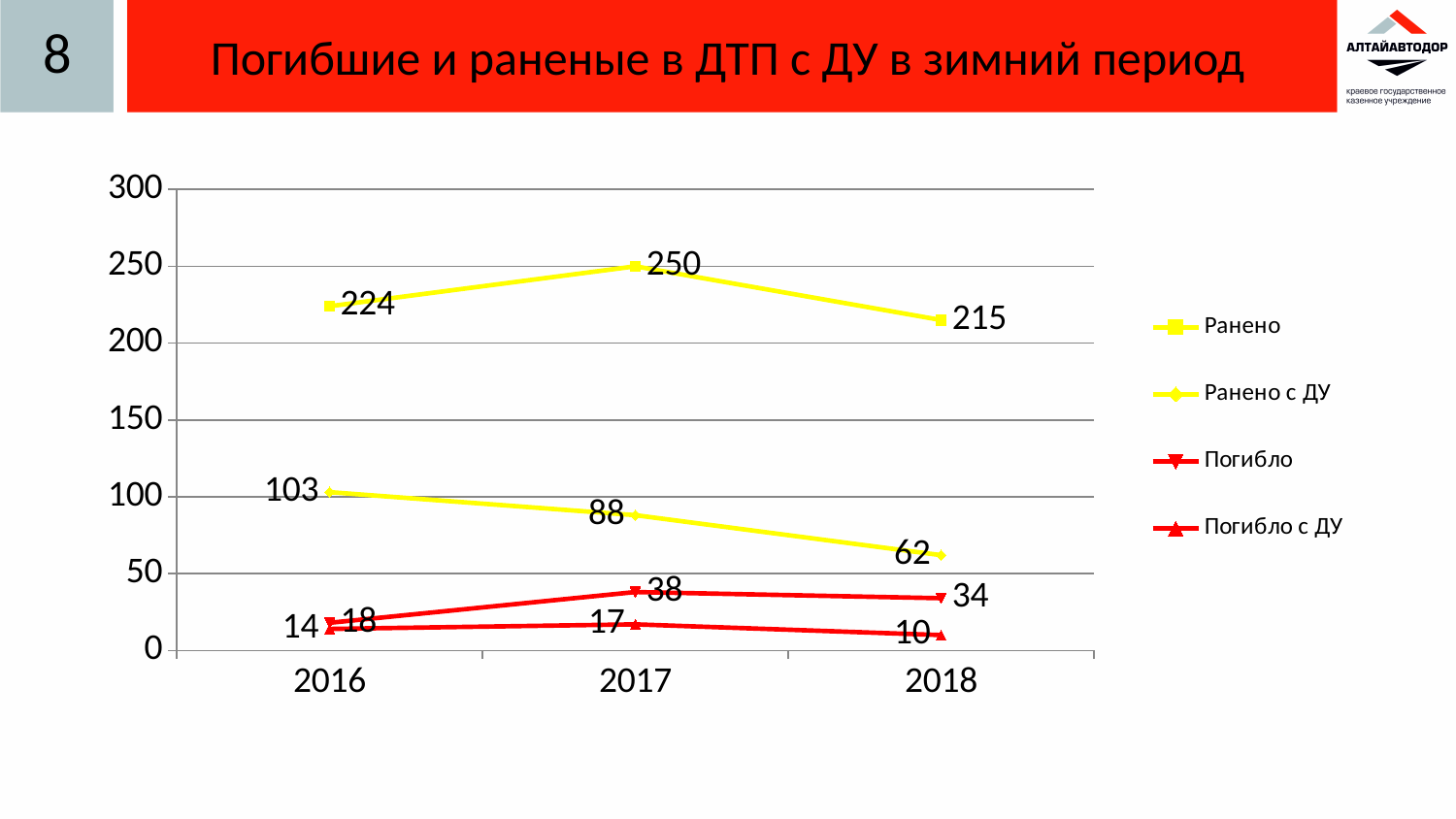

# Погибшие и раненые в ДТП с ДУ в зимний период
8

### Chart

| Category | Ранено | Ранено с ДУ | Погибло | Погибло с ДУ |
|---|---|---|---|---|
| 2016 | 224.0 | 103.0 | 18.0 | 14.0 |
| 2017 | 250.0 | 88.0 | 38.0 | 17.0 |
| 2018 | 215.0 | 62.0 | 34.0 | 10.0 |